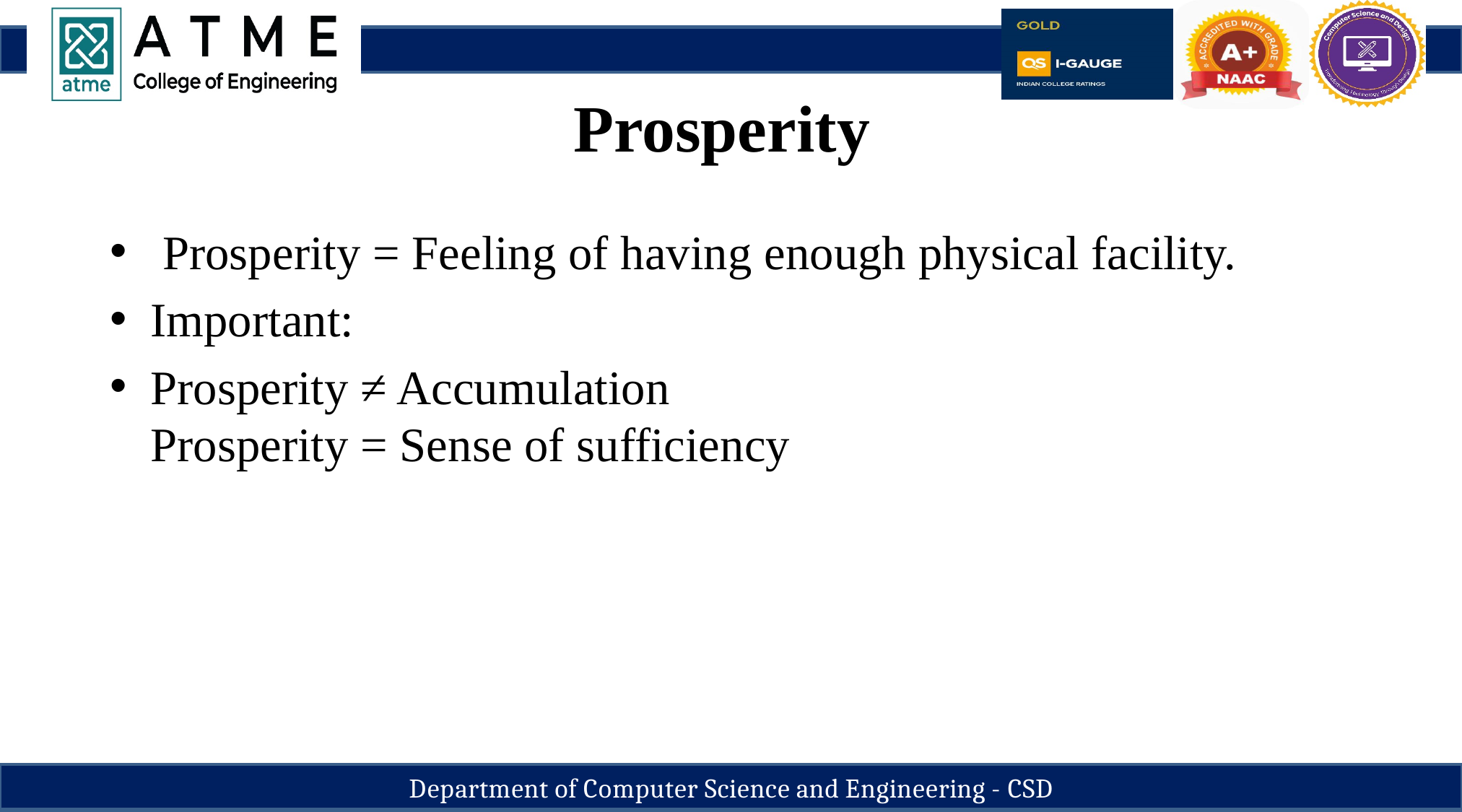

23
Prosperity
 Prosperity = Feeling of having enough physical facility.
Important:
Prosperity ≠ Accumulation
Prosperity = Sense of sufficiency

Department of Computer Science and Engineering - CSD